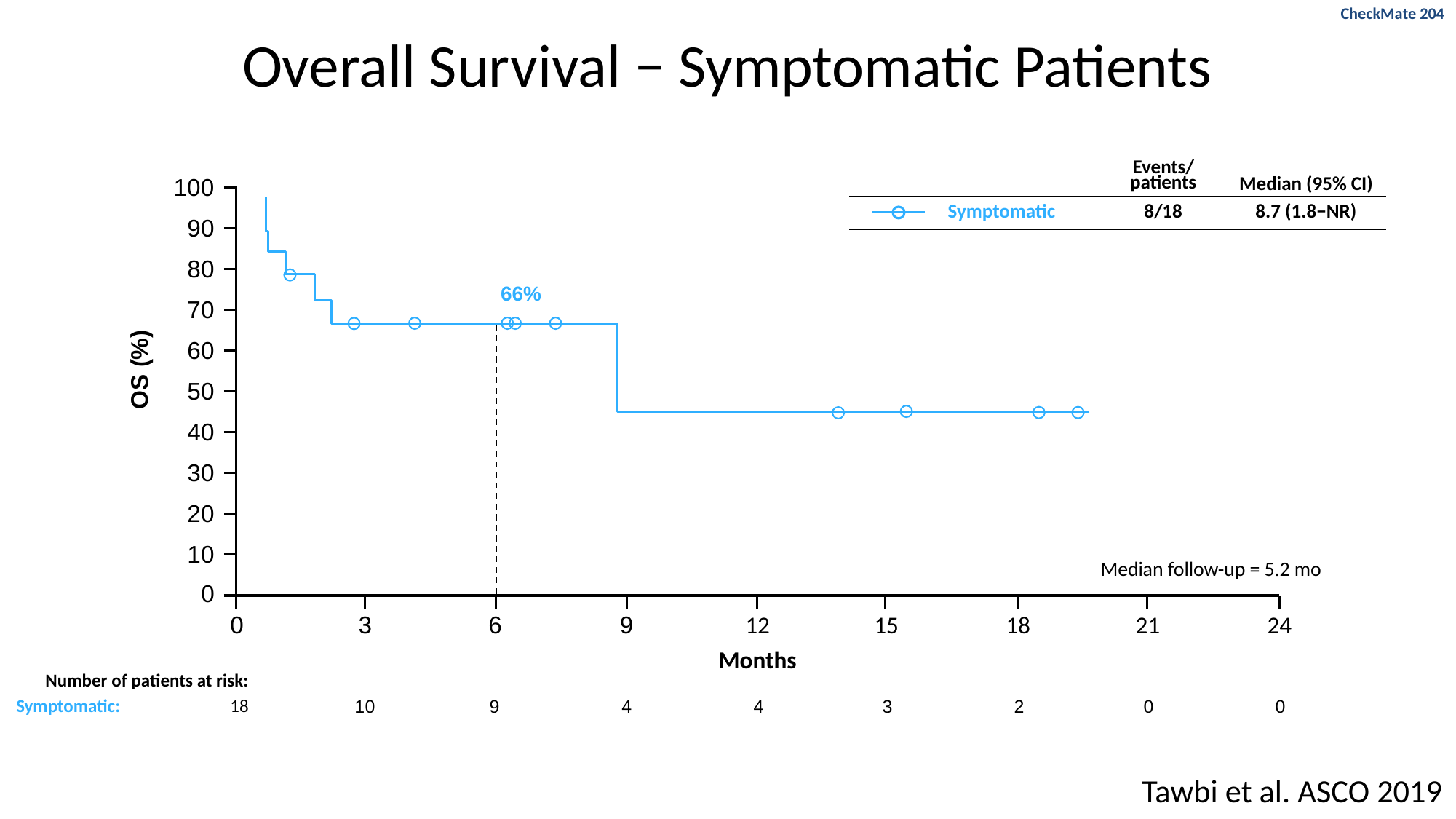

CheckMate 204

# Overall Survival − Symptomatic Patients
|  |  | Events/ patients | Median (95% CI) |
| --- | --- | --- | --- |
|  | Symptomatic | 8/18 | 8.7 (1.8−NR) |
100
90
80
70
60
50
40
30
20
10
0

66%

OS (%)

Median follow-up = 5.2 mo

0
3
6
9
12
15
18
21
24
Months
Number of patients at risk:
   Symptomatic:	  18
10
9
4
4
3
2
0
0
Tawbi et al. ASCO 2019